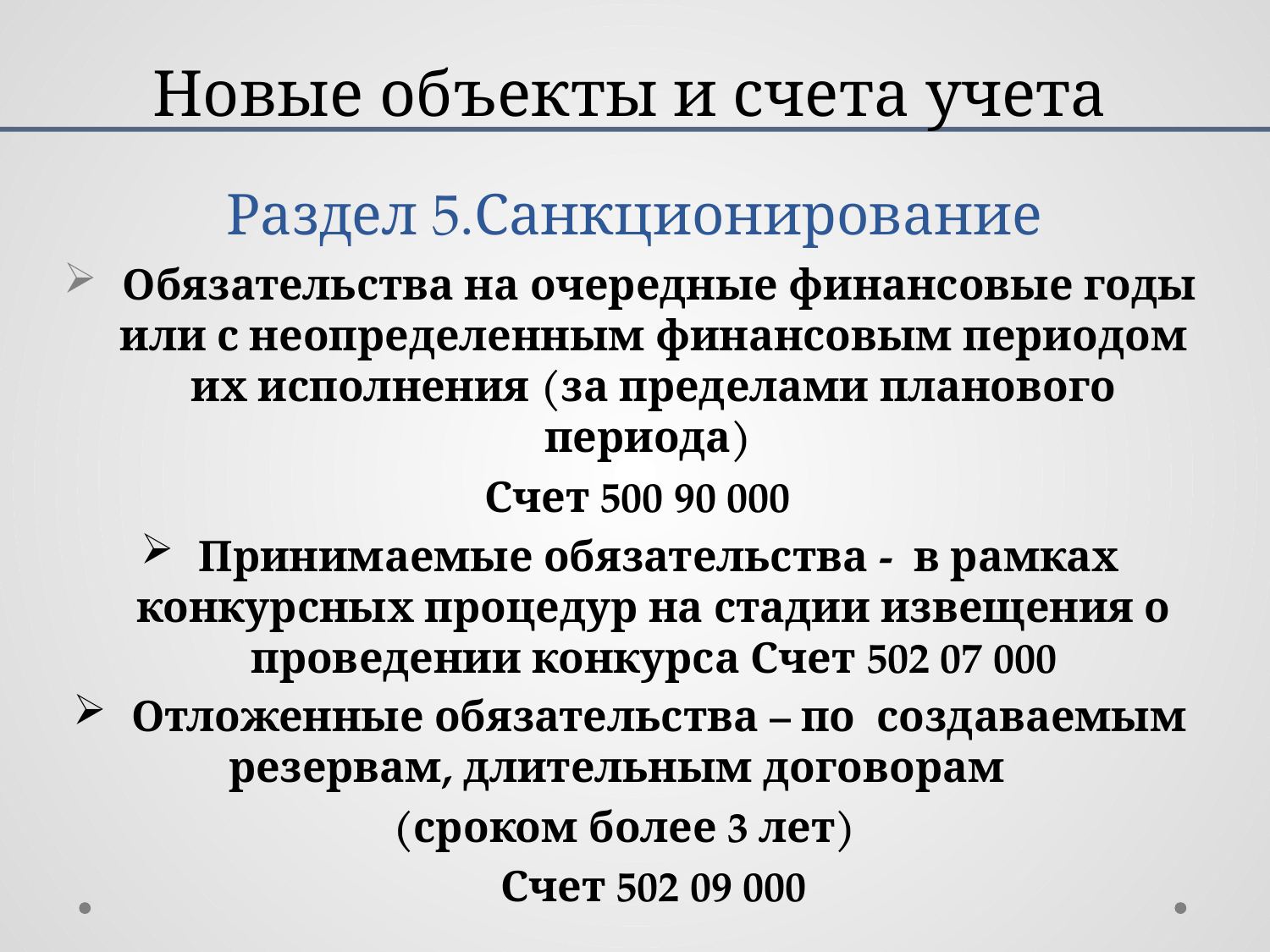

Новые объекты и счета учета

# Раздел 5.Санкционирование
 Обязательства на очередные финансовые годы или с неопределенным финансовым периодом их исполнения (за пределами планового периода)
Счет 500 90 000
 Принимаемые обязательства -  в рамках конкурсных процедур на стадии извещения о проведении конкурса Счет 502 07 000
 Отложенные обязательства – по  создаваемым резервам, длительным договорам
(сроком более 3 лет)
   Счет 502 09 000